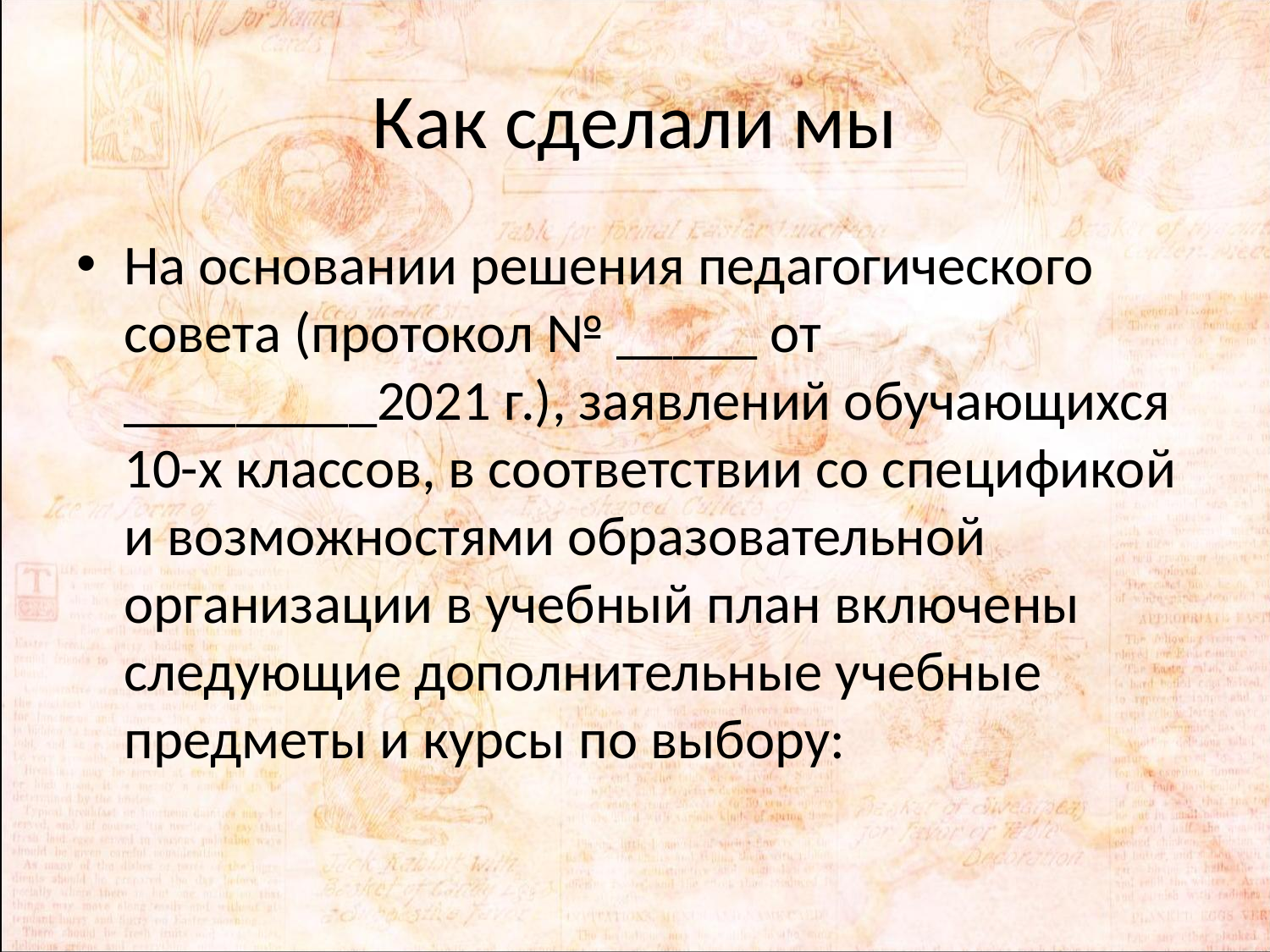

# Как сделали мы
На основании решения педагогического совета (протокол № _____ от _________2021 г.), заявлений обучающихся 10-х классов, в соответствии со спецификой и возможностями образовательной организации в учебный план включены следующие дополнительные учебные предметы и курсы по выбору: